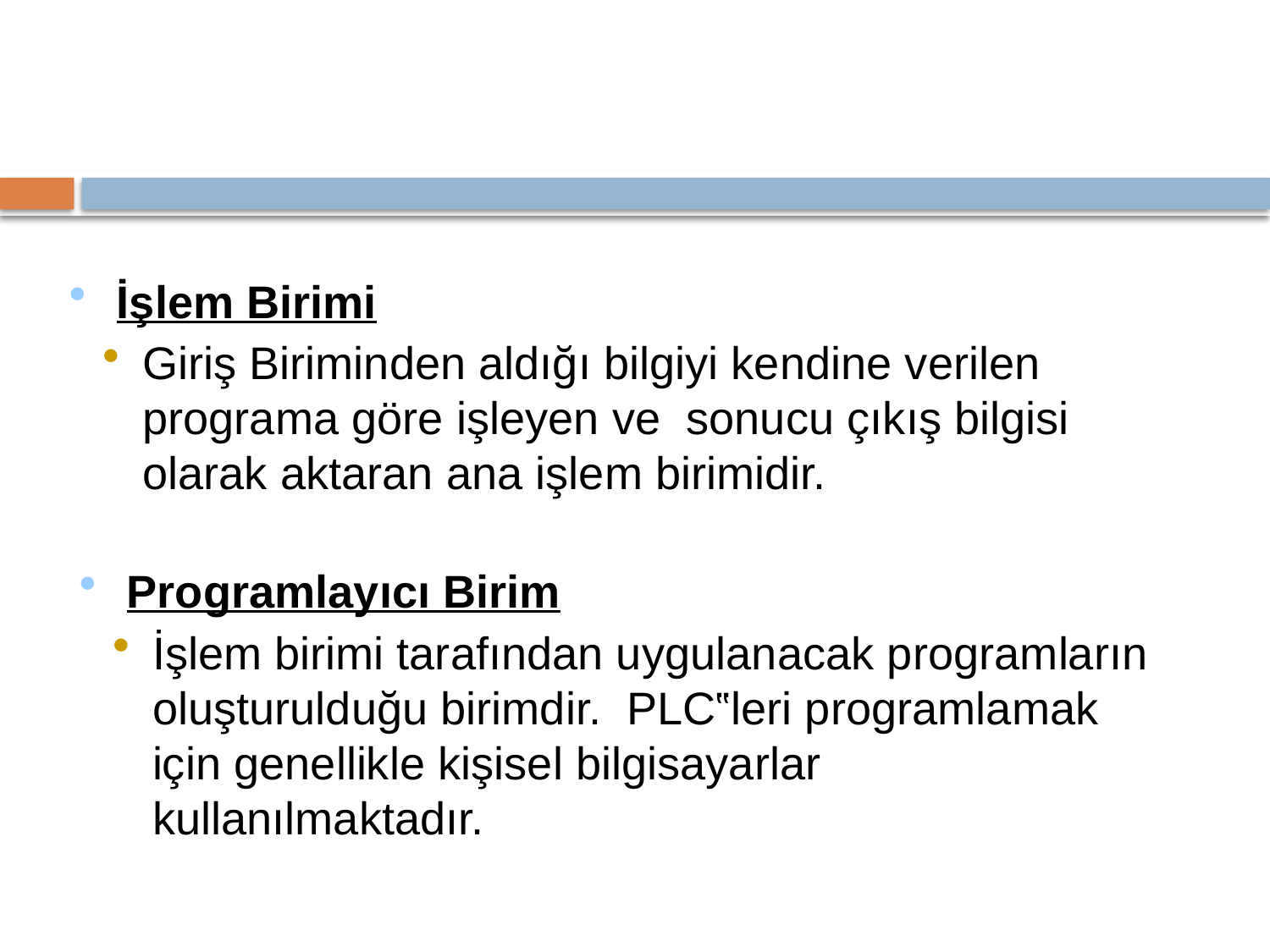

#
İşlem Birimi
Giriş Biriminden aldığı bilgiyi kendine verilen programa göre işleyen ve  sonucu çıkış bilgisi olarak aktaran ana işlem birimidir.
Programlayıcı Birim
İşlem birimi tarafından uygulanacak programların oluşturulduğu birimdir.  PLC‟leri programlamak için genellikle kişisel bilgisayarlar kullanılmaktadır.